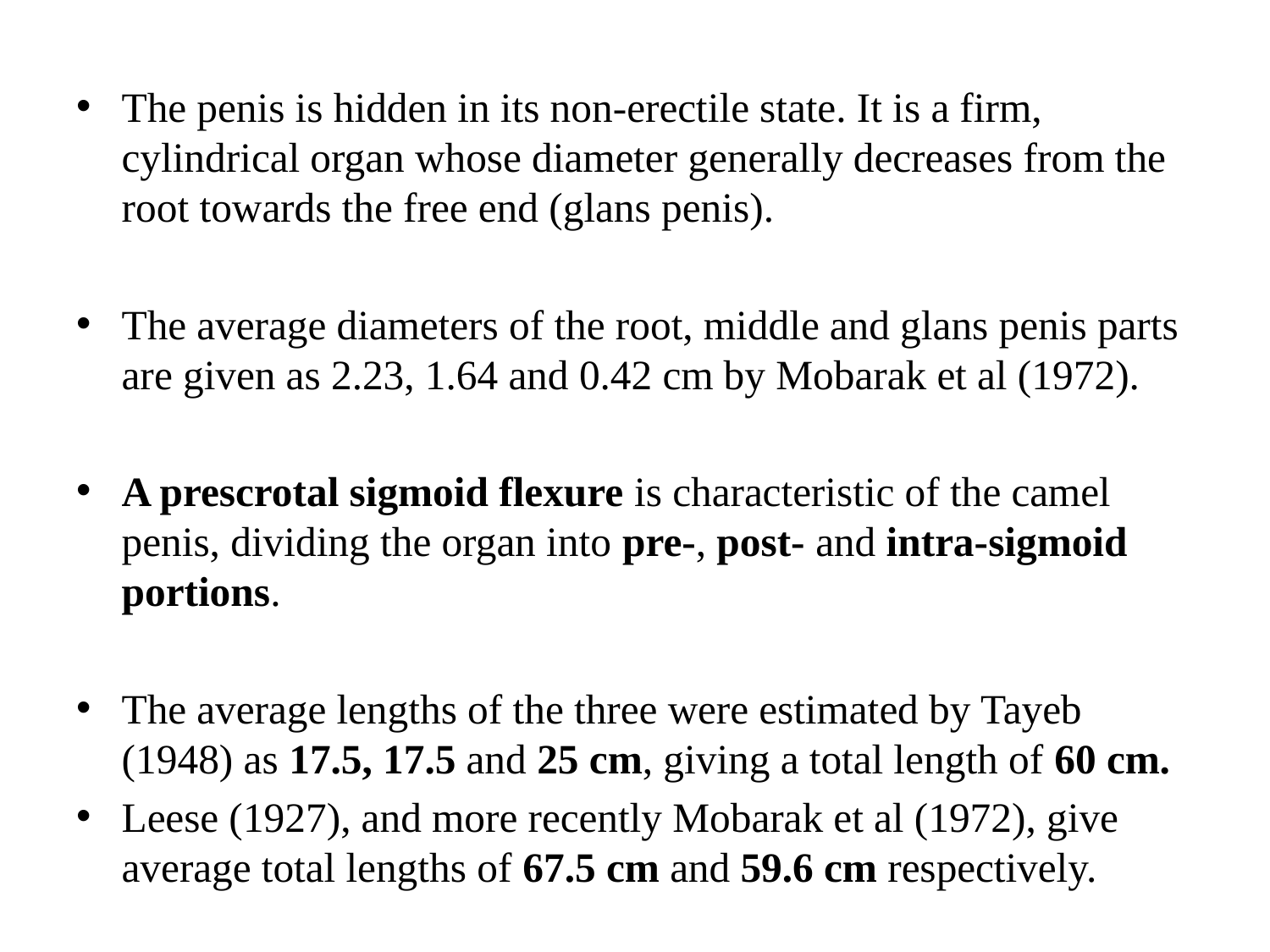

The penis is hidden in its non-erectile state. It is a firm, cylindrical organ whose diameter generally decreases from the root towards the free end (glans penis).

The average diameters of the root, middle and glans penis parts are given as 2.23, 1.64 and 0.42 cm by Mobarak et al (1972).

A prescrotal sigmoid flexure is characteristic of the camel penis, dividing the organ into pre-, post- and intra-sigmoid portions.

The average lengths of the three were estimated by Tayeb (1948) as 17.5, 17.5 and 25 cm, giving a total length of 60 cm.
Leese (1927), and more recently Mobarak et al (1972), give average total lengths of 67.5 cm and 59.6 cm respectively.